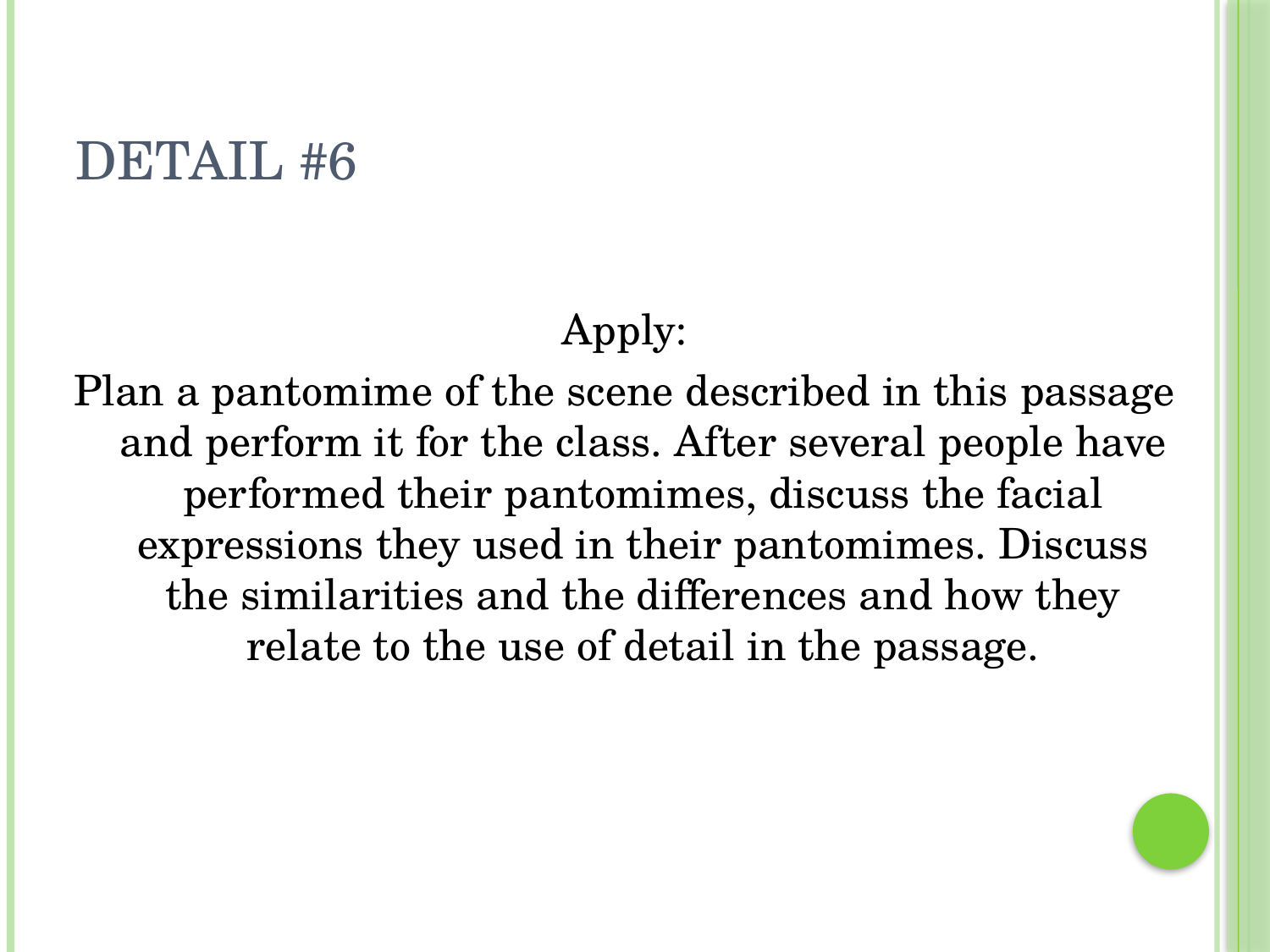

# Detail #6
Apply:
Plan a pantomime of the scene described in this passage and perform it for the class. After several people have performed their pantomimes, discuss the facial expressions they used in their pantomimes. Discuss the similarities and the differences and how they relate to the use of detail in the passage.